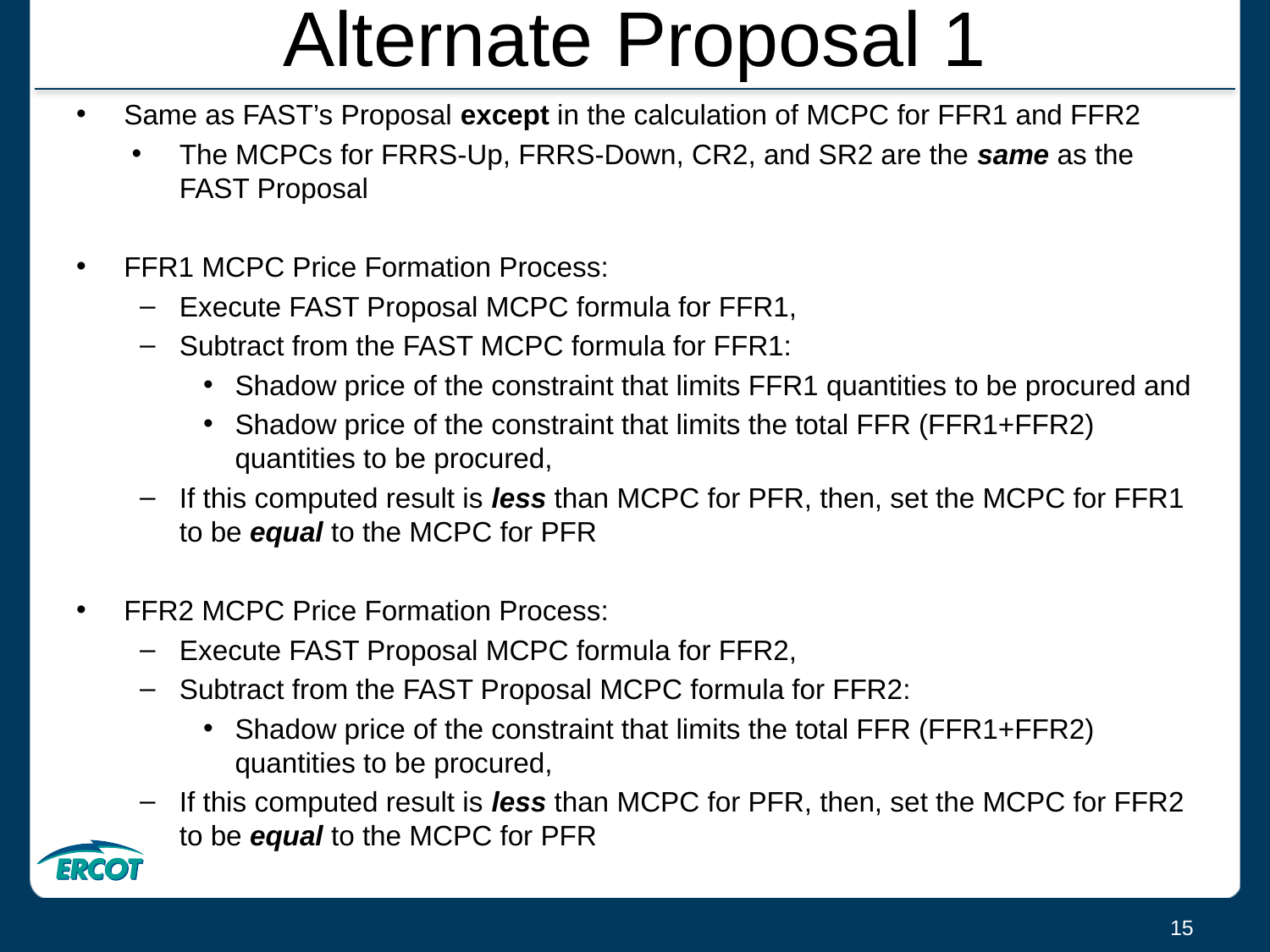

# Alternate Proposal 1
Same as FAST’s Proposal except in the calculation of MCPC for FFR1 and FFR2
The MCPCs for FRRS-Up, FRRS-Down, CR2, and SR2 are the same as the FAST Proposal

FFR1 MCPC Price Formation Process:
Execute FAST Proposal MCPC formula for FFR1,
Subtract from the FAST MCPC formula for FFR1:
Shadow price of the constraint that limits FFR1 quantities to be procured and
Shadow price of the constraint that limits the total FFR (FFR1+FFR2) quantities to be procured,
If this computed result is less than MCPC for PFR, then, set the MCPC for FFR1 to be equal to the MCPC for PFR

FFR2 MCPC Price Formation Process:
Execute FAST Proposal MCPC formula for FFR2,
Subtract from the FAST Proposal MCPC formula for FFR2:
Shadow price of the constraint that limits the total FFR (FFR1+FFR2) quantities to be procured,
If this computed result is less than MCPC for PFR, then, set the MCPC for FFR2 to be equal to the MCPC for PFR

15